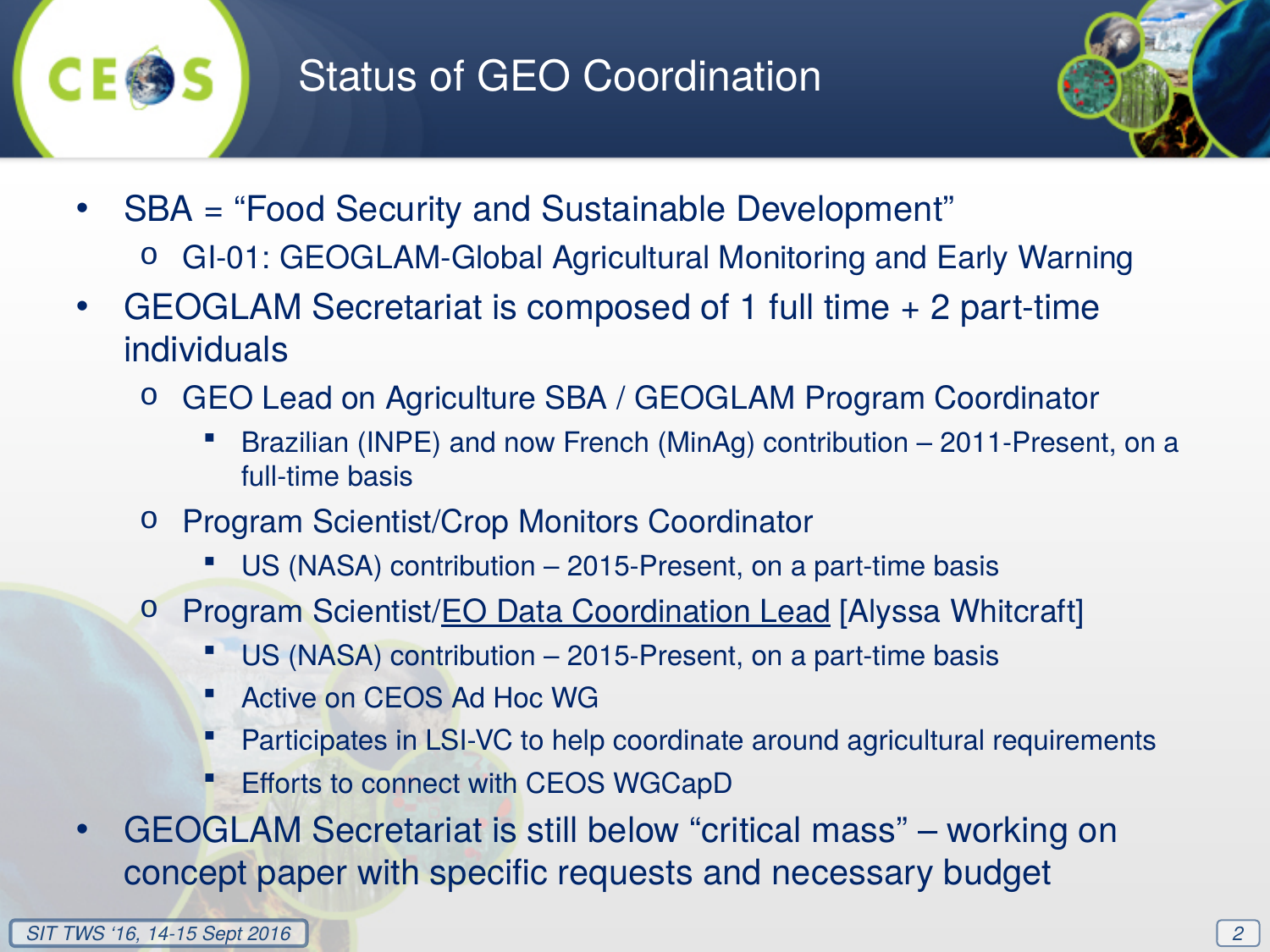

Status of GEO Coordination
SBA = “Food Security and Sustainable Development”
GI-01: GEOGLAM-Global Agricultural Monitoring and Early Warning
GEOGLAM Secretariat is composed of 1 full time + 2 part-time individuals
GEO Lead on Agriculture SBA / GEOGLAM Program Coordinator
Brazilian (INPE) and now French (MinAg) contribution – 2011-Present, on a full-time basis
Program Scientist/Crop Monitors Coordinator
US (NASA) contribution – 2015-Present, on a part-time basis
Program Scientist/EO Data Coordination Lead [Alyssa Whitcraft]
US (NASA) contribution – 2015-Present, on a part-time basis
Active on CEOS Ad Hoc WG
Participates in LSI-VC to help coordinate around agricultural requirements
Efforts to connect with CEOS WGCapD
GEOGLAM Secretariat is still below “critical mass” – working on concept paper with specific requests and necessary budget

2